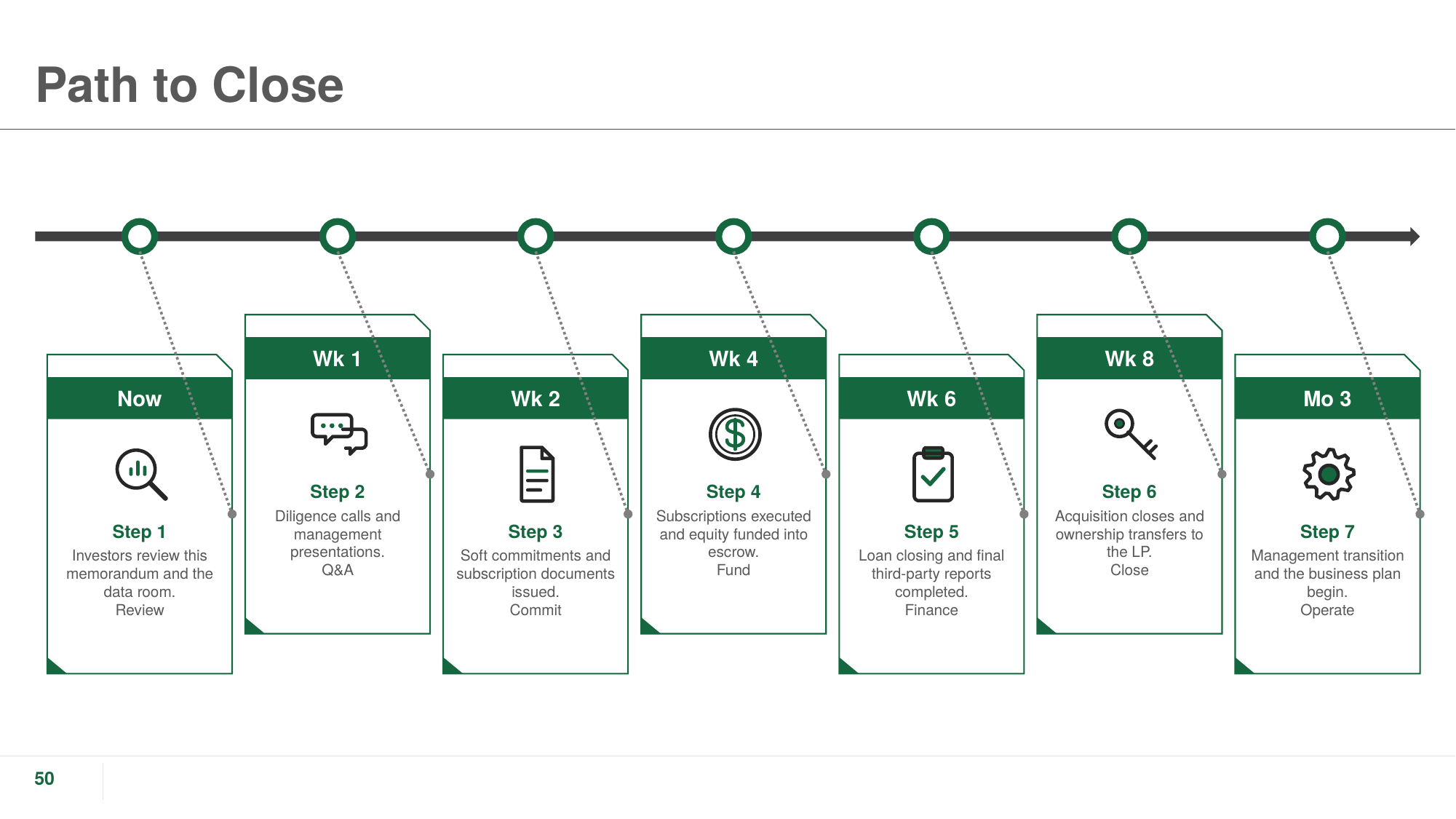

# Path to Close

Wk 1

Step 2
Diligence calls and management presentations.
Q&A

Wk 4

Step 4
Subscriptions executed and equity funded into escrow.
Fund

Wk 8

Step 6
Acquisition closes and ownership transfers to the LP.
Close

Now

Step 1
Investors review this memorandum and the data room.
Review

Wk 2

Step 3
Soft commitments and subscription documents issued.
Commit

Wk 6

Step 5
Loan closing and final third-party reports completed.
Finance

Mo 3

Step 7
Management transition and the business plan begin.
Operate

50